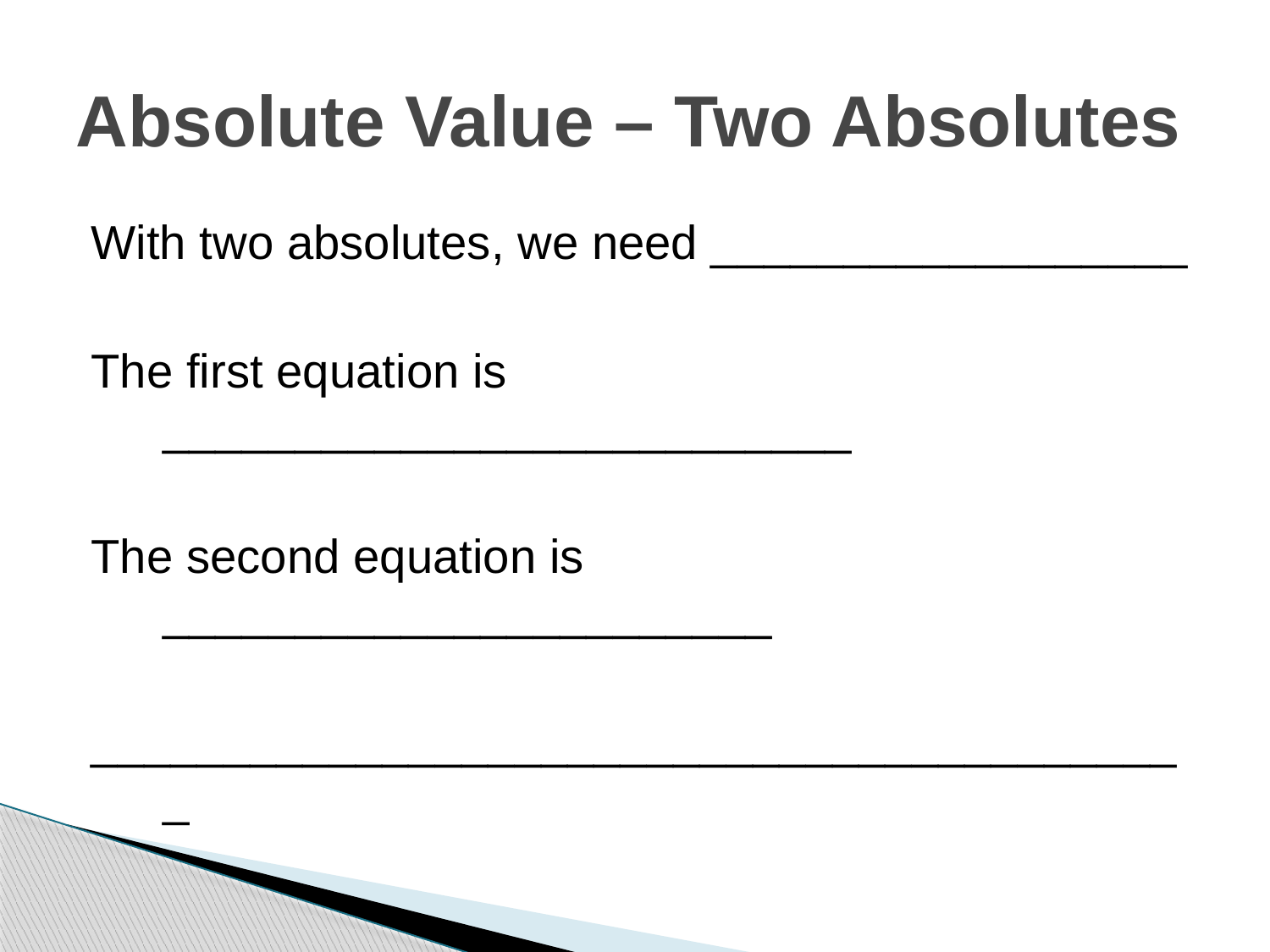

# Absolute Value – Two Absolutes
With two absolutes, we need __________________

The first equation is __________________________

The second equation is _______________________

__________________________________________